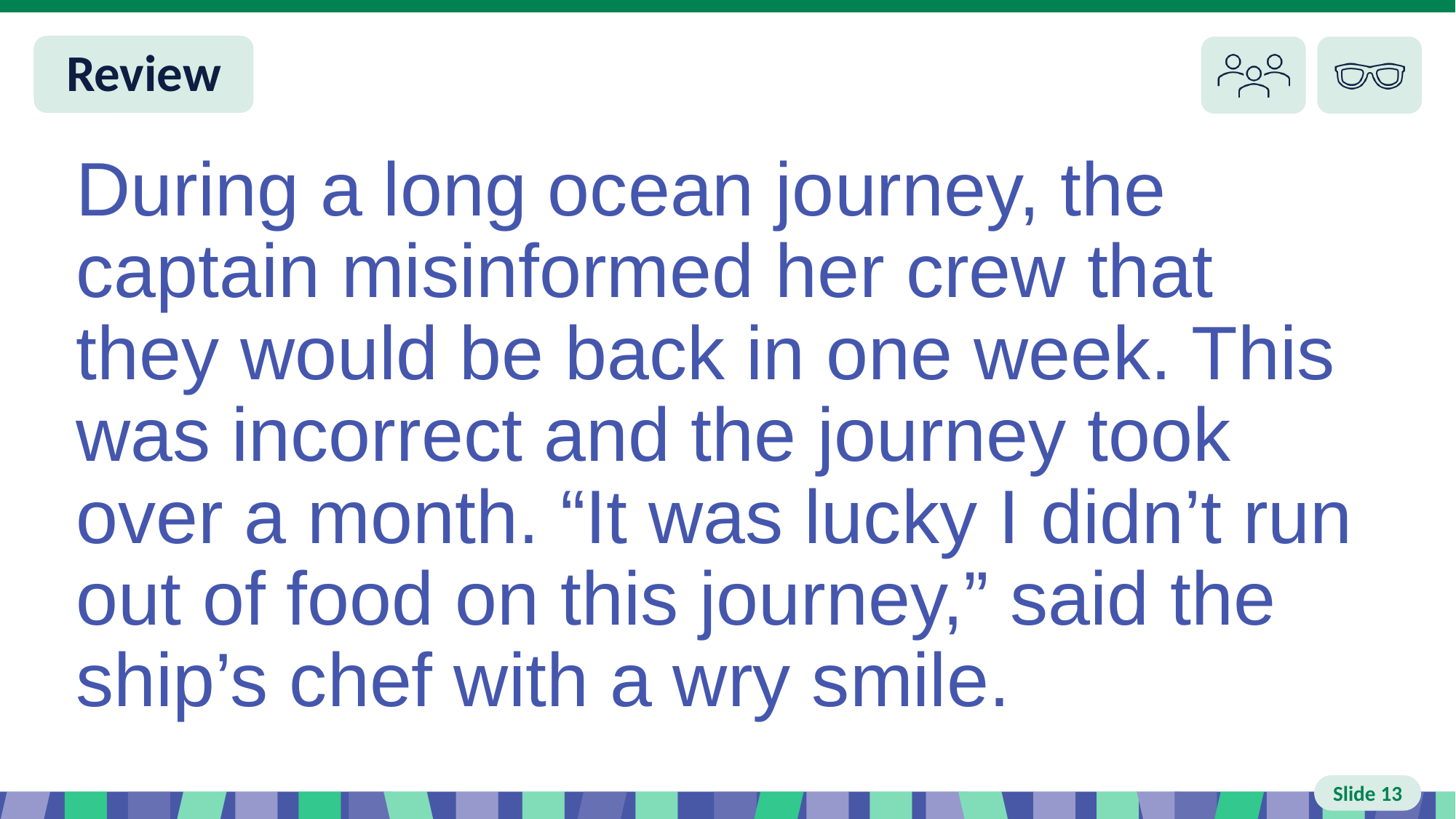

Slide 13 Review You do
During a long ocean journey, the captain misinformed her crew that they would be back in one week. This was incorrect and the journey took over a month. “It was lucky I didn’t run out of food on this journey,” said the ship’s chef with a wry smile.